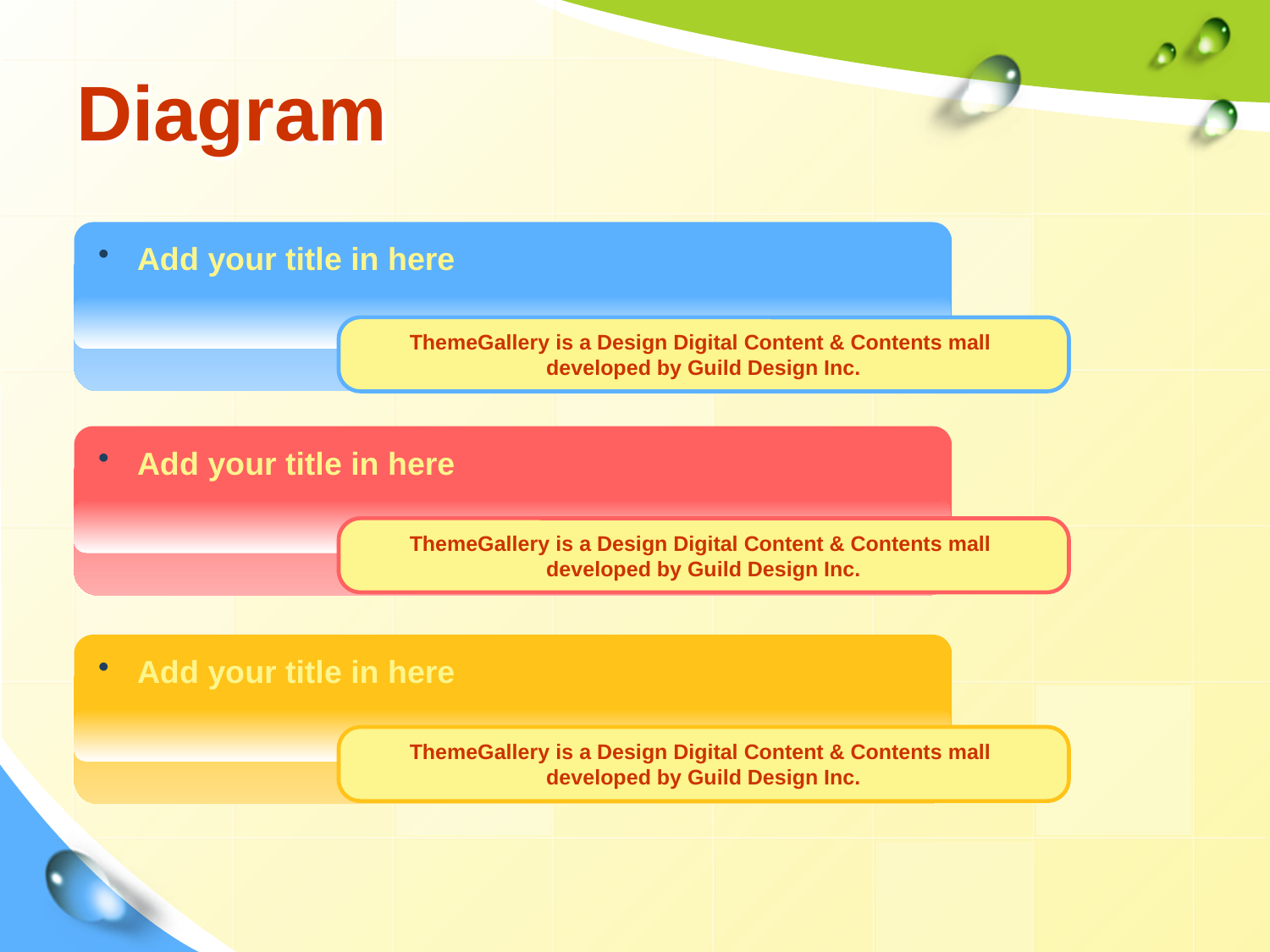

# Diagram

 Add your title in here
ThemeGallery is a Design Digital Content & Contents mall
developed by Guild Design Inc.

 Add your title in here
ThemeGallery is a Design Digital Content & Contents mall
developed by Guild Design Inc.

 Add your title in here
ThemeGallery is a Design Digital Content & Contents mall
developed by Guild Design Inc.